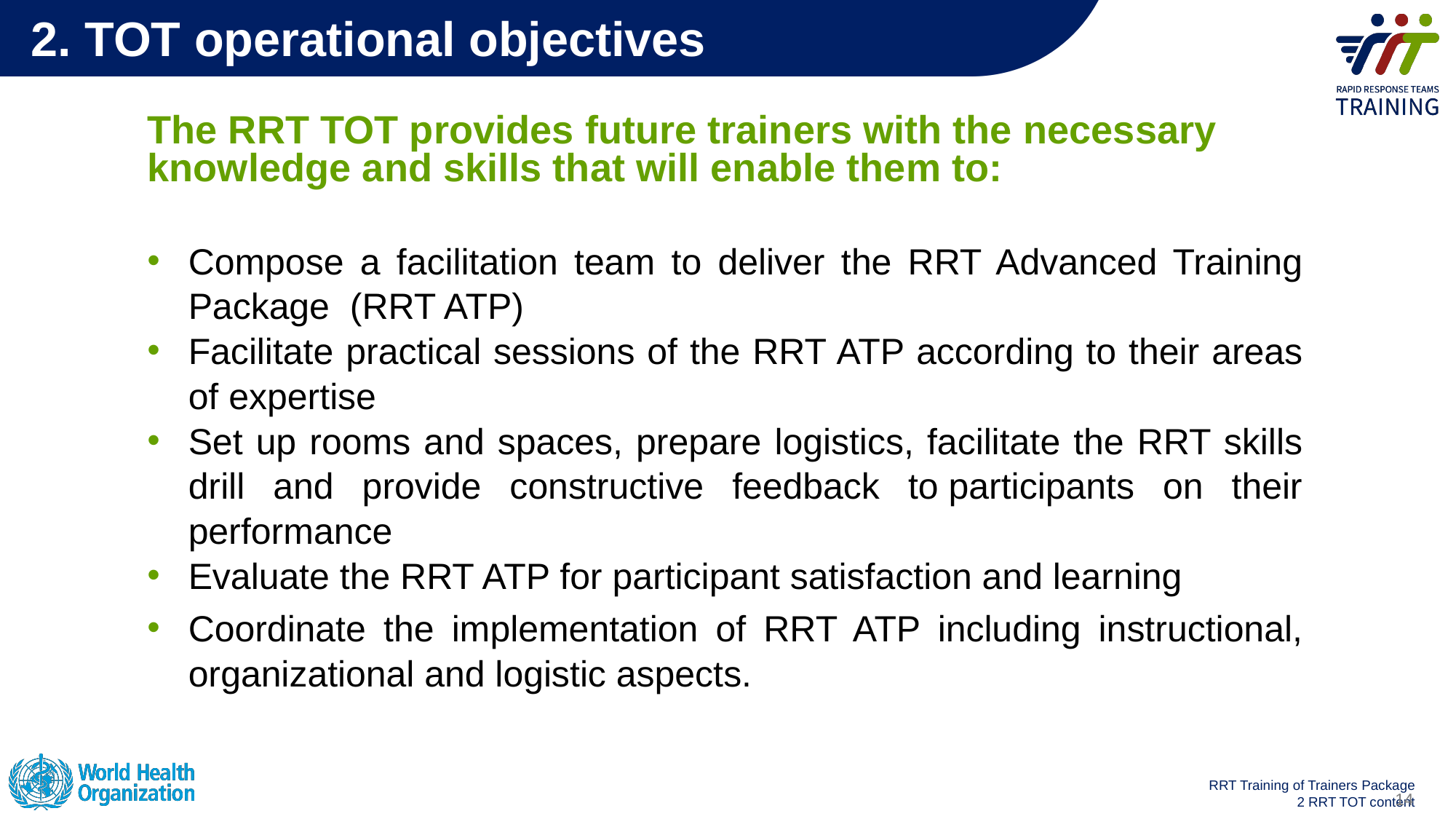

2. TOT operational objectives
The RRT TOT provides future trainers with the necessary knowledge and skills that will enable them to:
Compose a facilitation team to deliver the RRT Advanced Training Package  (RRT ATP)
Facilitate practical sessions of the RRT ATP according to their areas of expertise
Set up rooms and spaces, prepare logistics, facilitate the RRT skills drill and provide constructive feedback to participants on their performance
Evaluate the RRT ATP for participant satisfaction and learning
Coordinate the implementation of RRT ATP including instructional, organizational and logistic aspects.